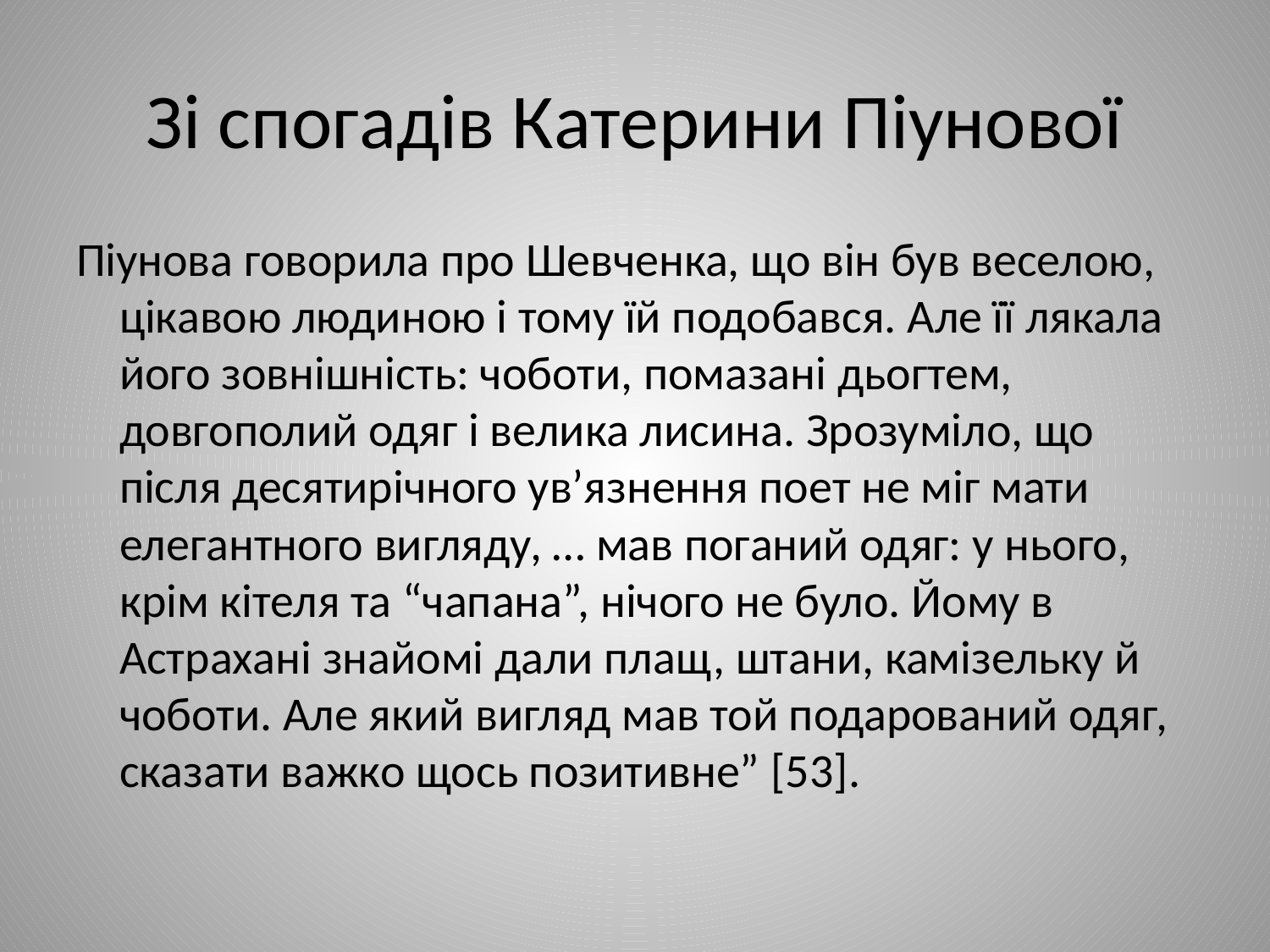

# Зі спогадів Катерини Піунової
Піунова говорила про Шевченка, що він був веселою, цікавою людиною і тому їй подобався. Але її лякала його зовнішність: чоботи, помазані дьогтем, довгополий одяг і велика лисина. Зрозуміло, що після десятирічного ув’язнення поет не міг мати елегантного вигляду, … мав поганий одяг: у нього, крім кітеля та “чапана”, нічого не було. Йому в Астрахані знайомі дали плащ, штани, камізельку й чоботи. Але який вигляд мав той подарований одяг, сказати важко щось позитивне” [53].